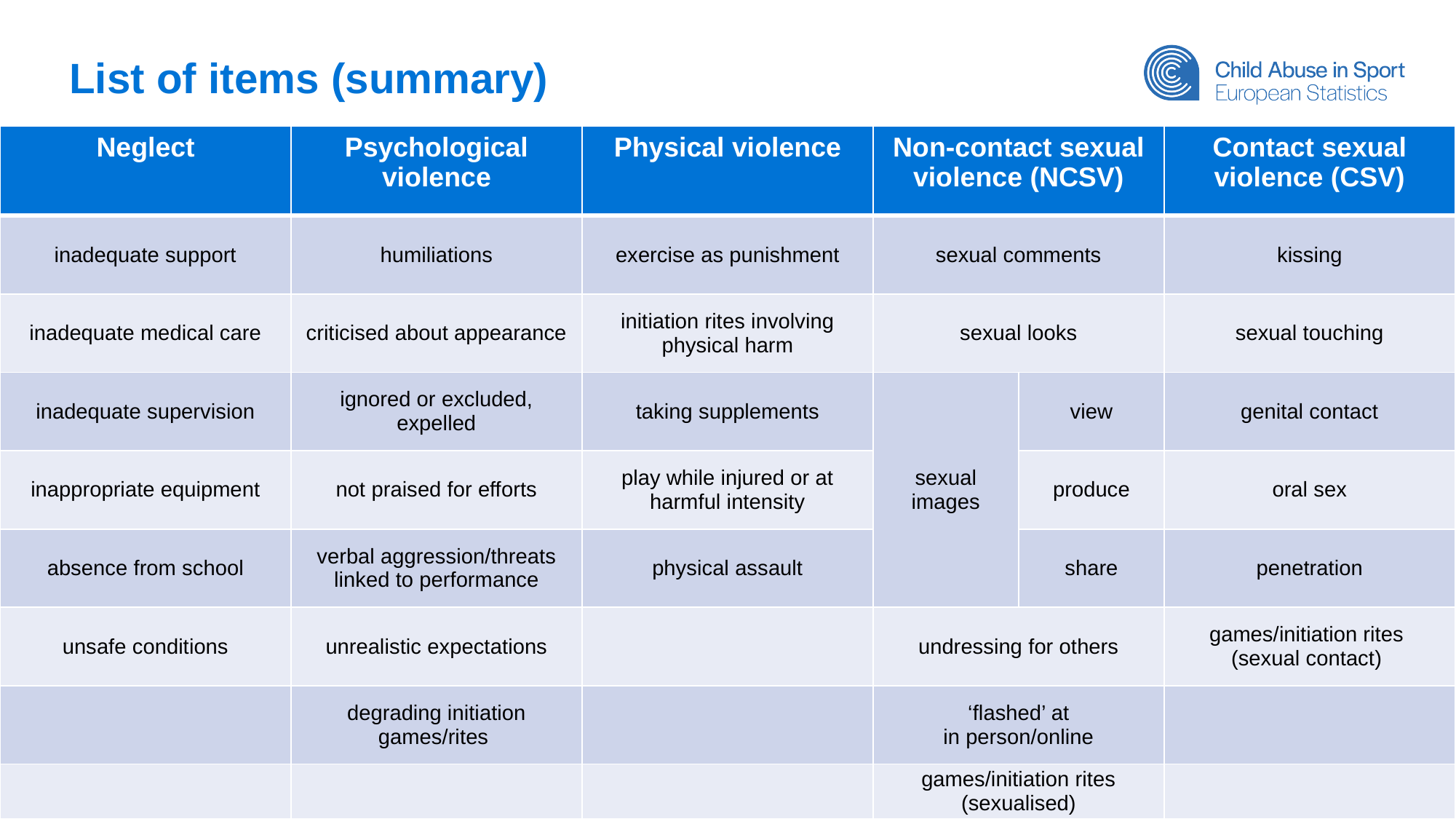

List of items (summary)
| Neglect | Psychological violence | Physical violence | Non-contact sexual violence (NCSV) |  | Contact sexual violence (CSV) |
| --- | --- | --- | --- | --- | --- |
| inadequate support | humiliations | exercise as punishment | sexual comments |  | kissing |
| inadequate medical care | criticised about appearance | initiation rites involving physical harm | sexual looks |  | sexual touching |
| inadequate supervision | ignored or excluded, expelled | taking supplements | sexual images | view | genital contact |
| inappropriate equipment | not praised for efforts | play while injured or at harmful intensity |  | produce | oral sex |
| absence from school | verbal aggression/threats linked to performance | physical assault |  | share | penetration |
| unsafe conditions | unrealistic expectations |  | undressing for others |  | games/initiation rites (sexual contact) |
|  | degrading initiation games/rites |  | ‘flashed’ at in person/online |  |  |
|  |  |  | games/initiation rites (sexualised) |  |  |